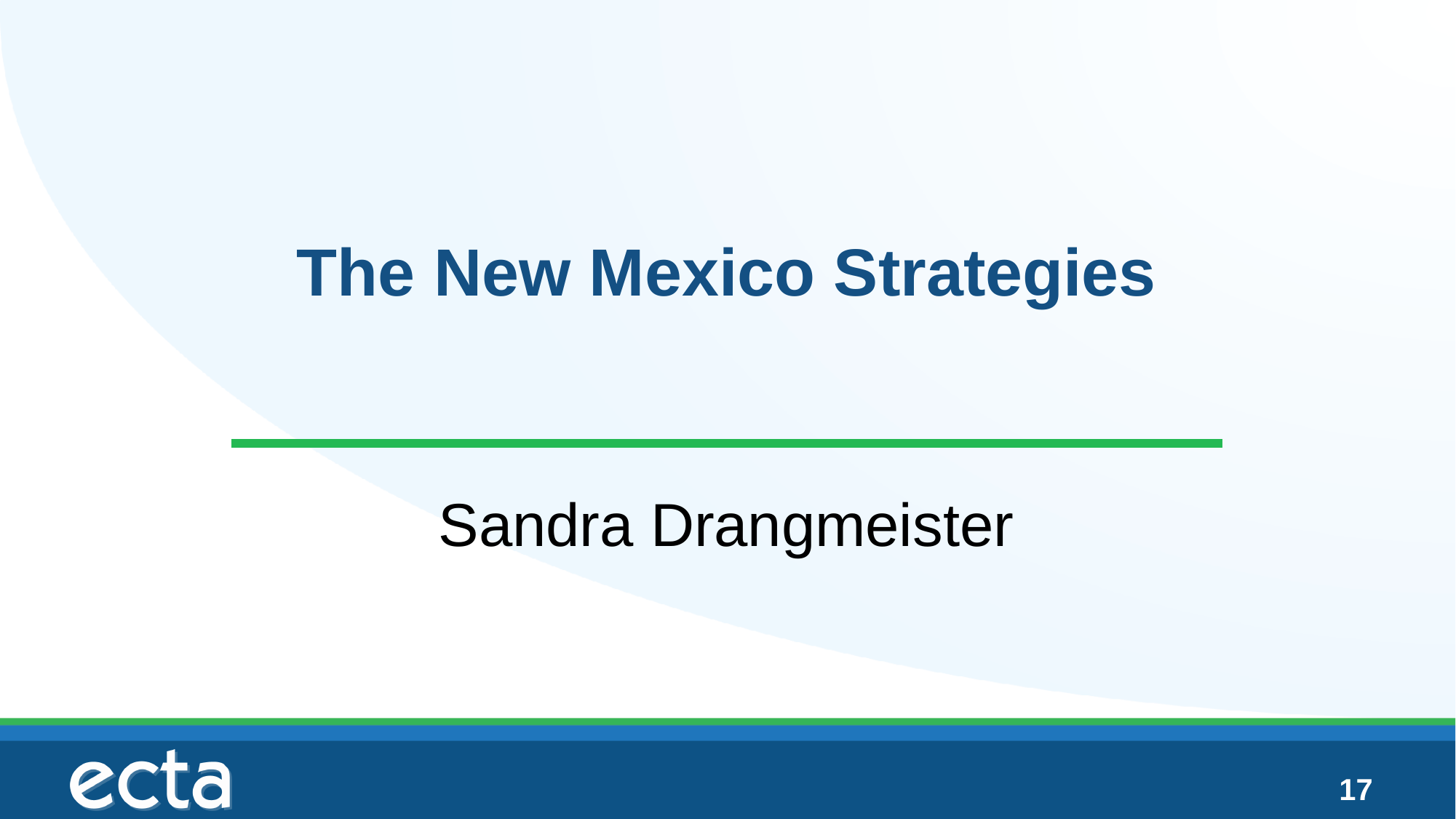

# The New Mexico Strategies
Sandra Drangmeister
17